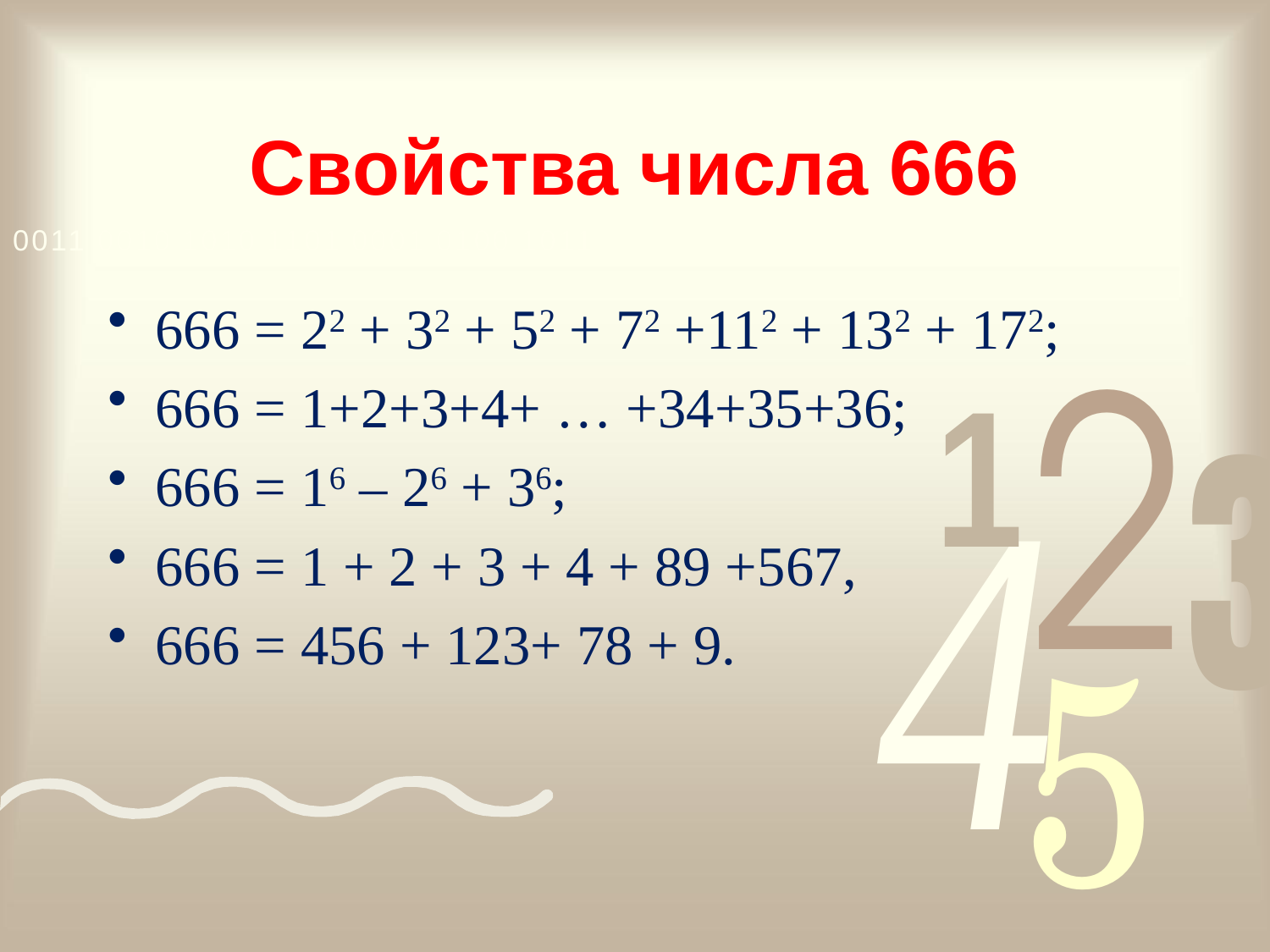

# Свойства числа 666
666 = 22 + 32 + 52 + 72 +112 + 132 + 172;
666 = 1+2+3+4+ … +34+35+36;
666 = 16 – 26 + 36;
666 = 1 + 2 + 3 + 4 + 89 +567,
666 = 456 + 123+ 78 + 9.